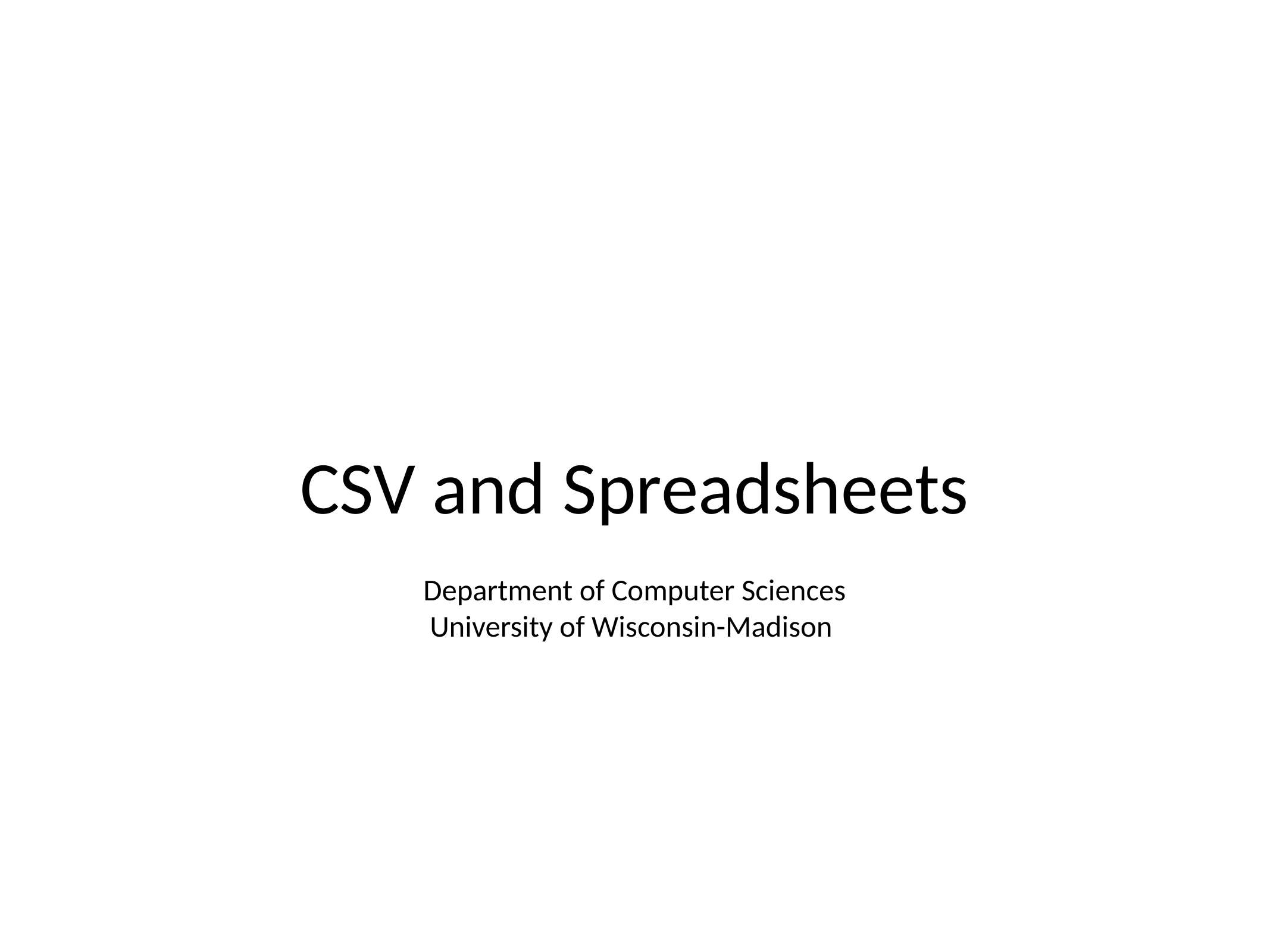

# CSV and Spreadsheets
Department of Computer Sciences
University of Wisconsin-Madison